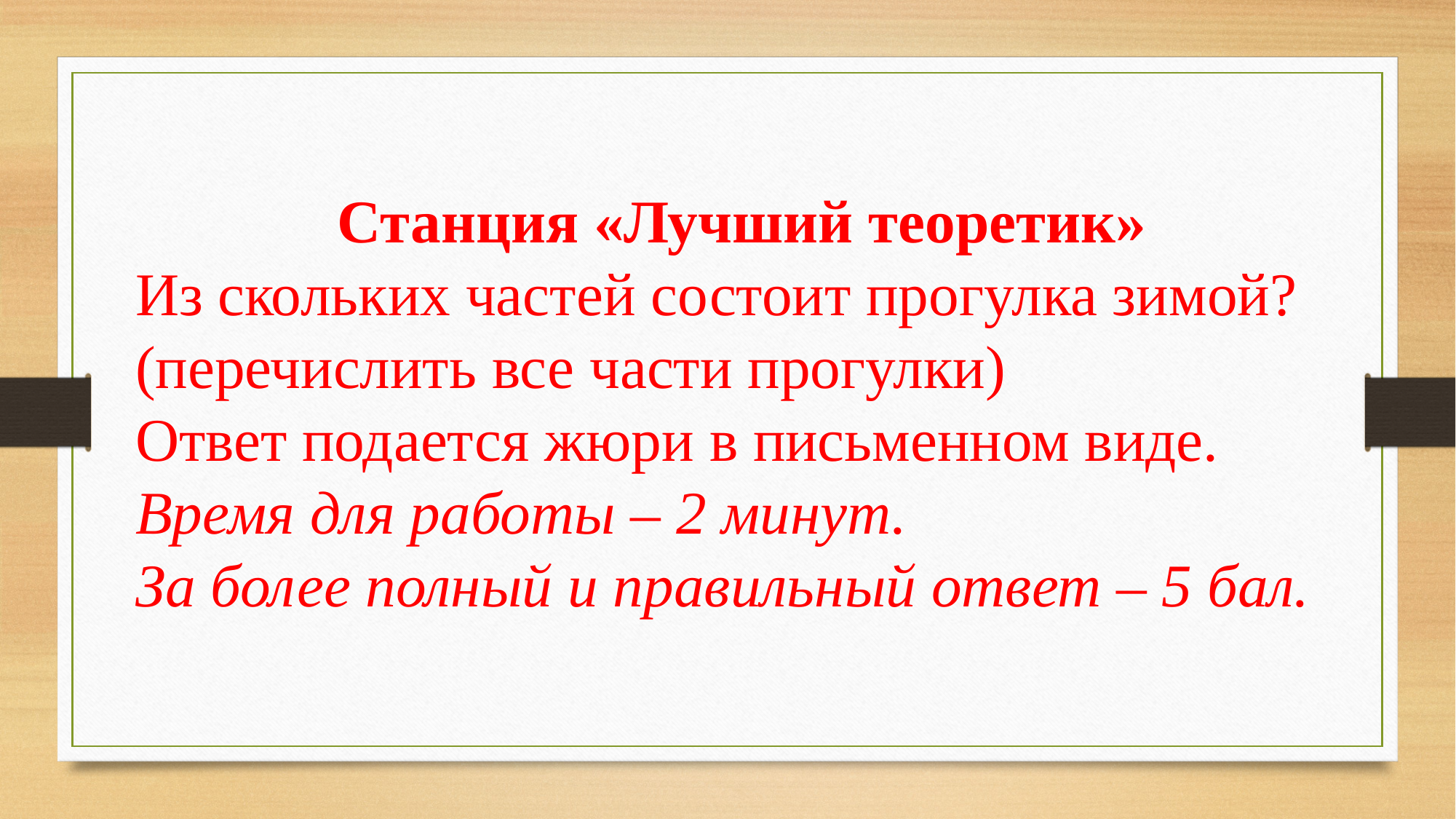

Станция «Лучший теоретик»
Из скольких частей состоит прогулка зимой?
(перечислить все части прогулки)
Ответ подается жюри в письменном виде.
Время для работы – 2 минут.
За более полный и правильный ответ – 5 бал.